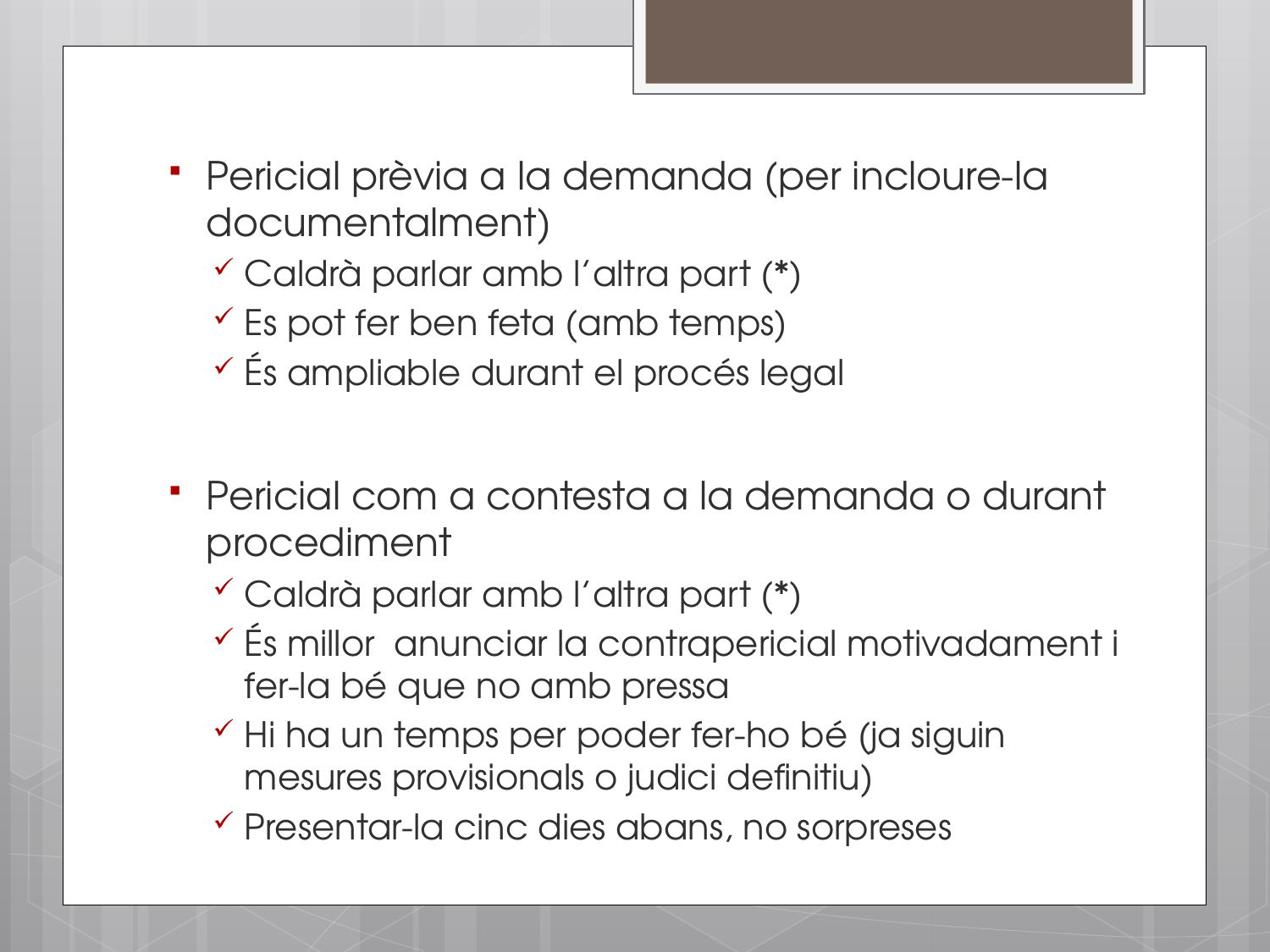

Pericial prèvia a la demanda (per incloure-la documentalment)
Caldrà parlar amb l’altra part (*)
Es pot fer ben feta (amb temps)
És ampliable durant el procés legal

Pericial com a contesta a la demanda o durant procediment
Caldrà parlar amb l’altra part (*)
És millor  anunciar la contrapericial motivadament i fer-la bé que no amb pressa
Hi ha un temps per poder fer-ho bé (ja siguin mesures provisionals o judici definitiu)
Presentar-la cinc dies abans, no sorpreses